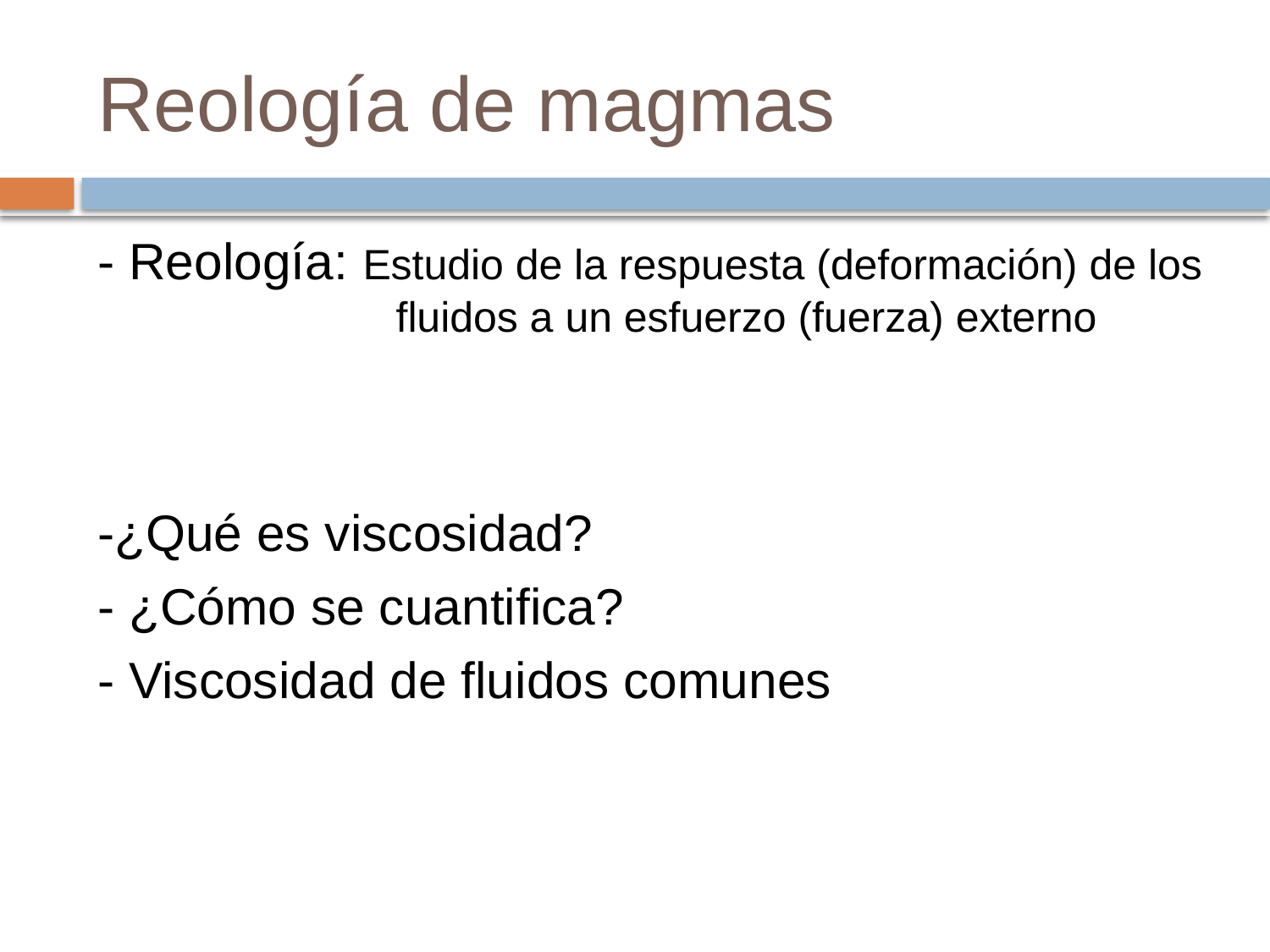

# Reología de magmas
- Reología: Estudio de la respuesta (deformación) de los 		fluidos a un esfuerzo (fuerza) externo

-¿Qué es viscosidad?
- ¿Cómo se cuantifica?
- Viscosidad de fluidos comunes